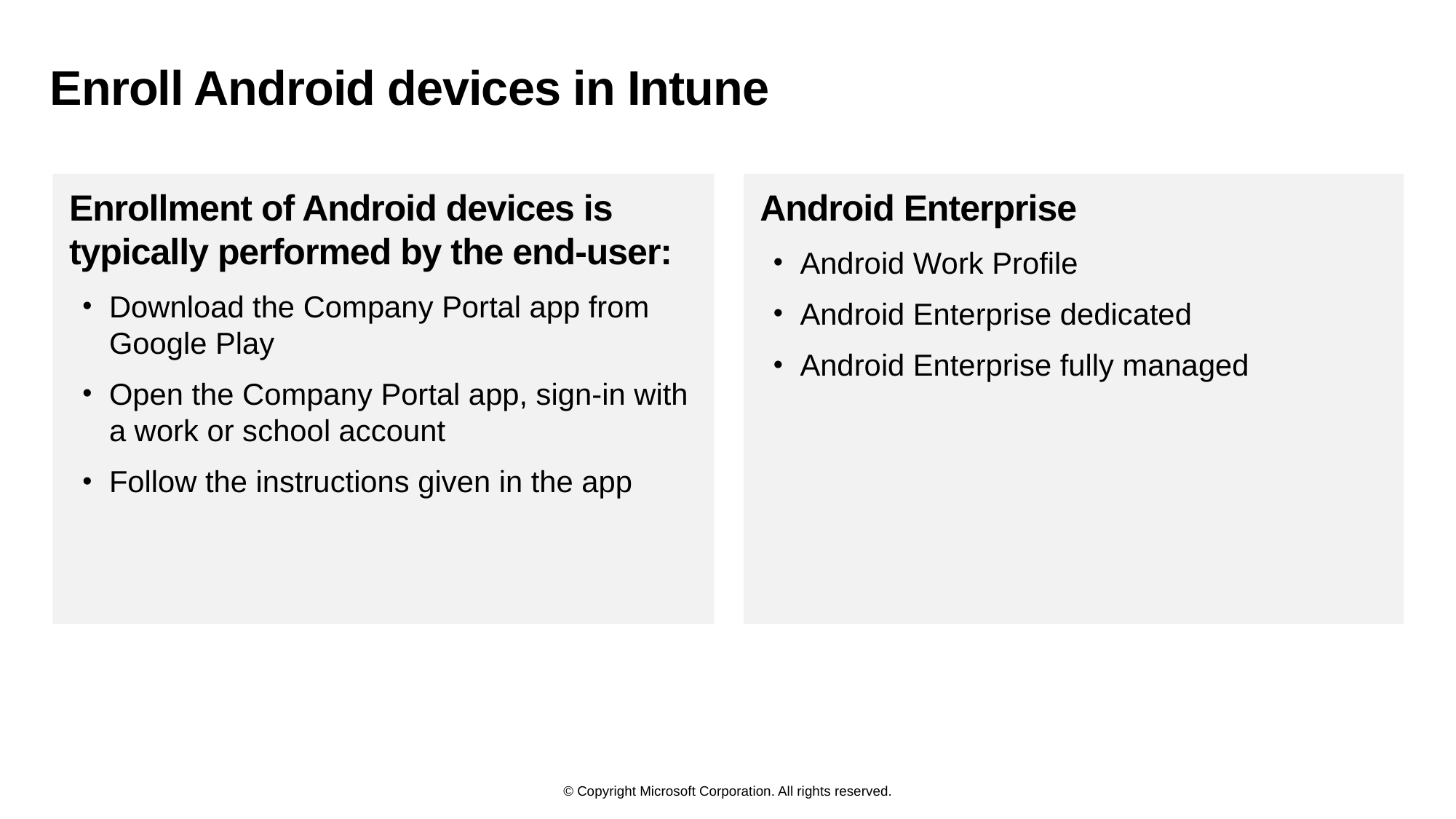

# Enroll Android devices in Intune
Android Enterprise
Android Work Profile
Android Enterprise dedicated
Android Enterprise fully managed
Enrollment of Android devices is typically performed by the end-user:
Download the Company Portal app from Google Play
Open the Company Portal app, sign-in with a work or school account
Follow the instructions given in the app